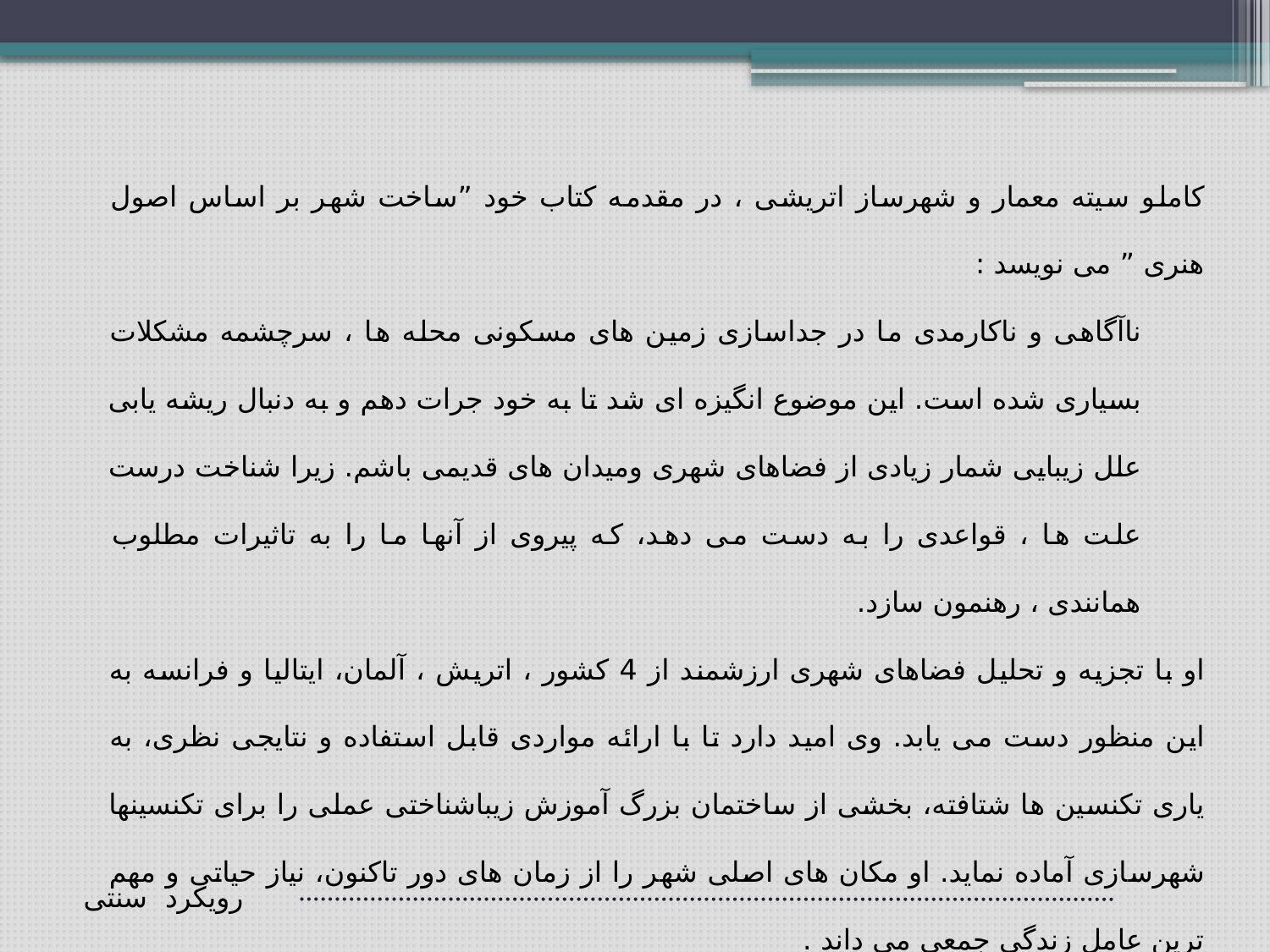

کاملو سیته معمار و شهرساز اتریشی ، در مقدمه کتاب خود ”ساخت شهر بر اساس اصول هنری ” می نویسد :
ناآگاهی و ناکارمدی ما در جداسازی زمین های مسکونی محله ها ، سرچشمه مشکلات بسیاری شده است. این موضوع انگیزه ای شد تا به خود جرات دهم و به دنبال ریشه یابی علل زیبایی شمار زیادی از فضاهای شهری ومیدان های قدیمی باشم. زیرا شناخت درست علت ها ، قواعدی را به دست می دهد، که پیروی از آنها ما را به تاثیرات مطلوب همانندی ، رهنمون سازد.
او با تجزیه و تحلیل فضاهای شهری ارزشمند از 4 کشور ، اتریش ، آلمان، ایتالیا و فرانسه به این منظور دست می یابد. وی امید دارد تا با ارائه مواردی قابل استفاده و نتایجی نظری، به یاری تکنسین ها شتافته، بخشی از ساختمان بزرگ آموزش زیباشناختی عملی را برای تکنسینها شهرسازی آماده نماید. او مکان های اصلی شهر را از زمان های دور تاکنون، نیاز حیاتی و مهم ترین عامل زندگی جمعی می داند .
رویکرد  سنتی